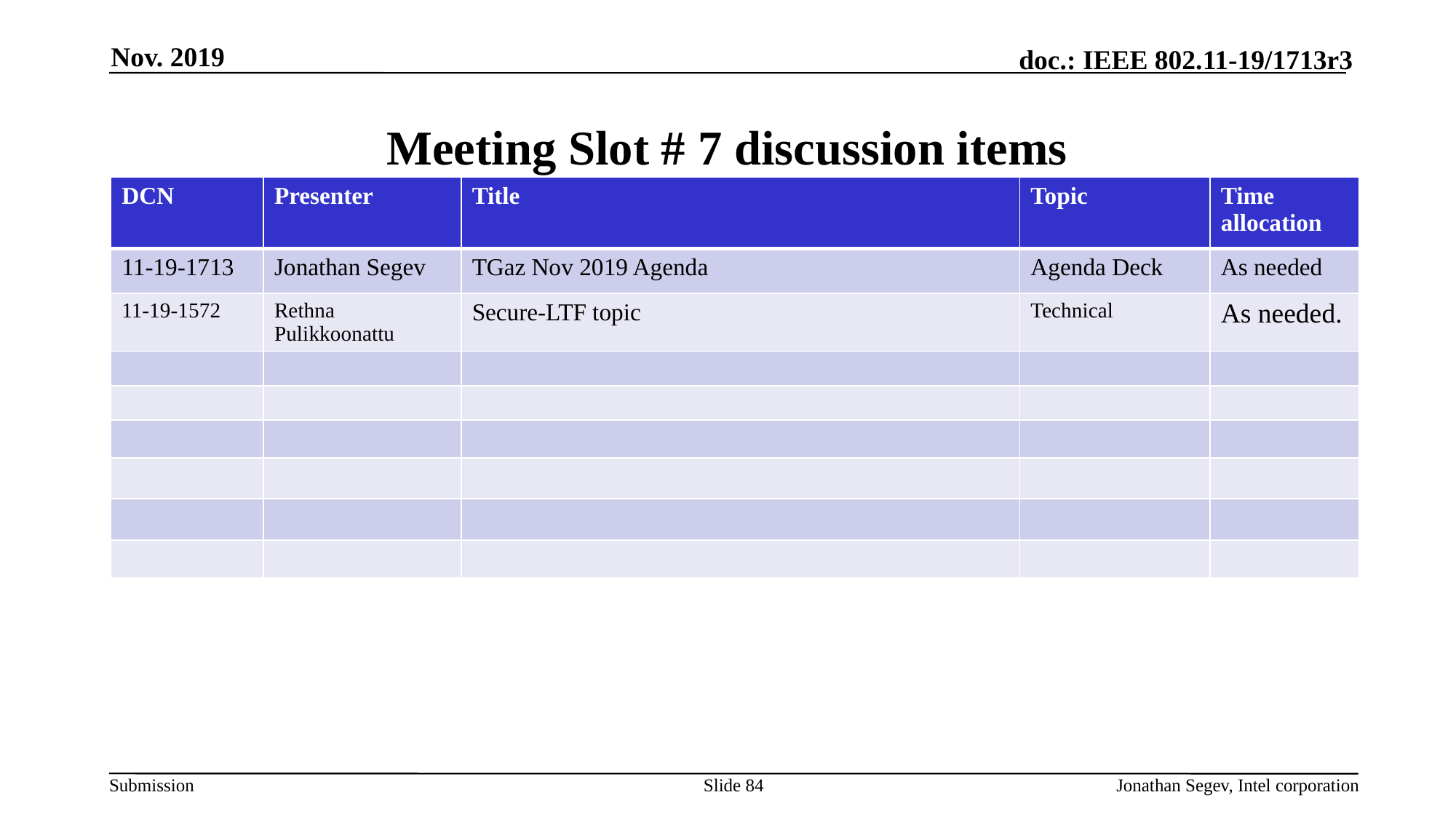

Nov. 2019
# Meeting Slot # 7 discussion items
| DCN | Presenter | Title | Topic | Time allocation |
| --- | --- | --- | --- | --- |
| 11-19-1713 | Jonathan Segev | TGaz Nov 2019 Agenda | Agenda Deck | As needed |
| 11-19-1572 | Rethna Pulikkoonattu | Secure-LTF topic | Technical | As needed. |
|  |  |  |  |  |
|  |  |  |  |  |
|  |  |  |  |  |
|  |  |  |  |  |
|  |  |  |  |  |
|  |  |  |  |  |
Slide 84
Jonathan Segev, Intel corporation